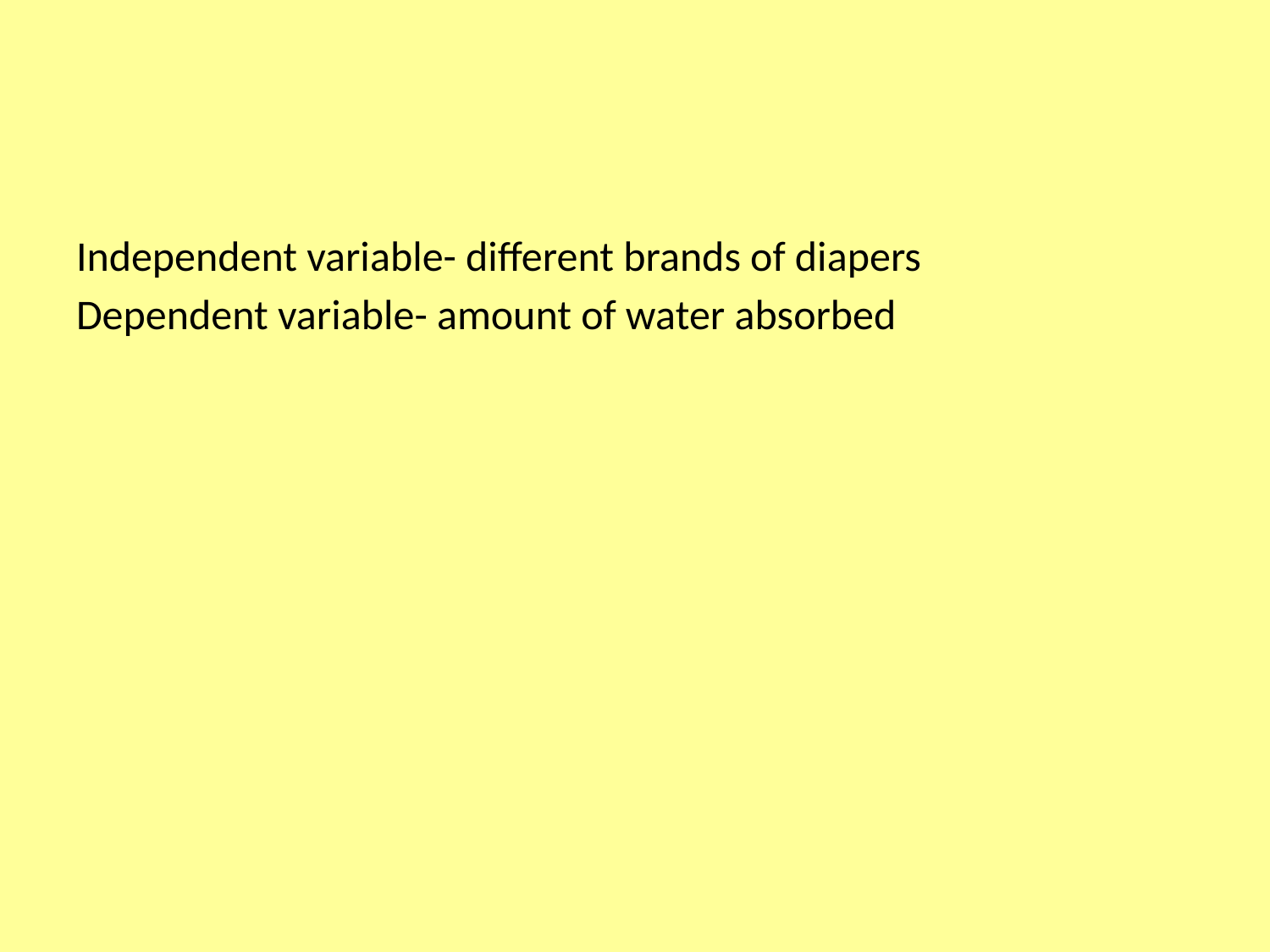

#
Independent variable- different brands of diapers
Dependent variable- amount of water absorbed